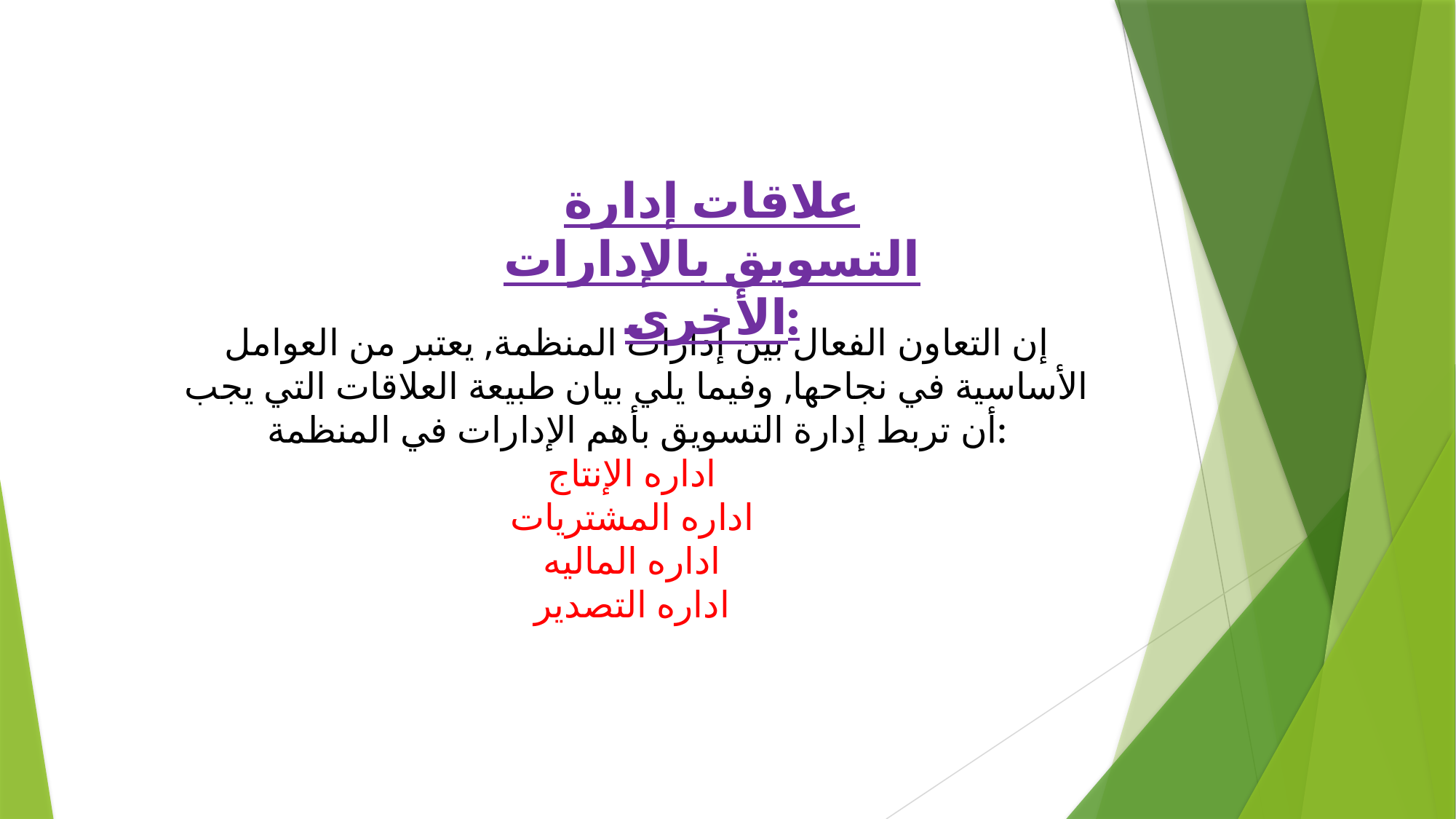

علاقات إدارة التسويق بالإدارات الأخرى:
إن التعاون الفعال بين إدارات المنظمة, يعتبر من العوامل الأساسية في نجاحها, وفيما يلي بيان طبيعة العلاقات التي يجب أن تربط إدارة التسويق بأهم الإدارات في المنظمة:
اداره الإنتاج
اداره المشتريات
اداره الماليه
اداره التصدير